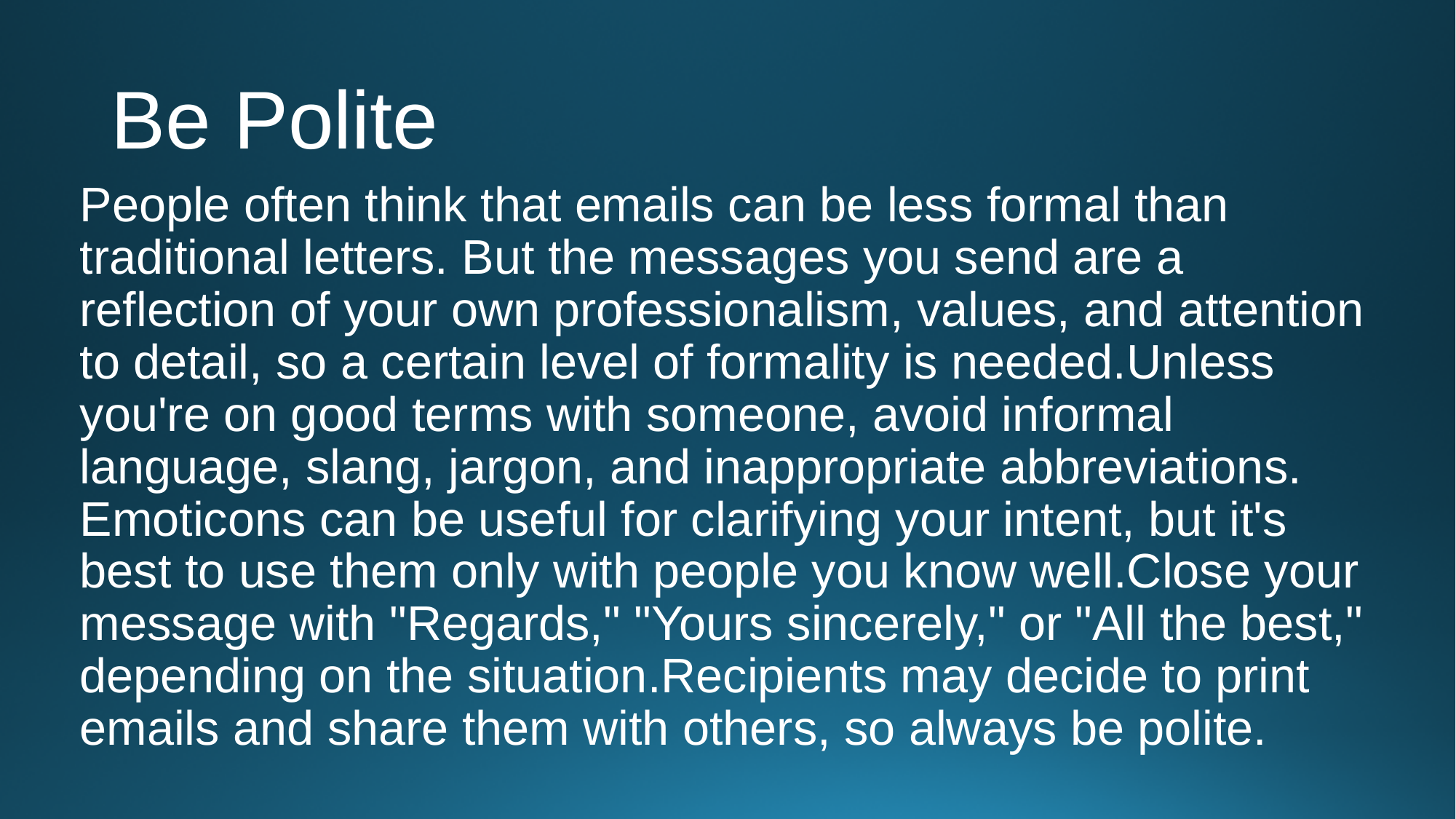

# Be Polite
People often think that emails can be less formal than traditional letters. But the messages you send are a reflection of your own professionalism, values, and attention to detail, so a certain level of formality is needed.Unless you're on good terms with someone, avoid informal language, slang, jargon, and inappropriate abbreviations. Emoticons can be useful for clarifying your intent, but it's best to use them only with people you know well.Close your message with "Regards," "Yours sincerely," or "All the best," depending on the situation.Recipients may decide to print emails and share them with others, so always be polite.